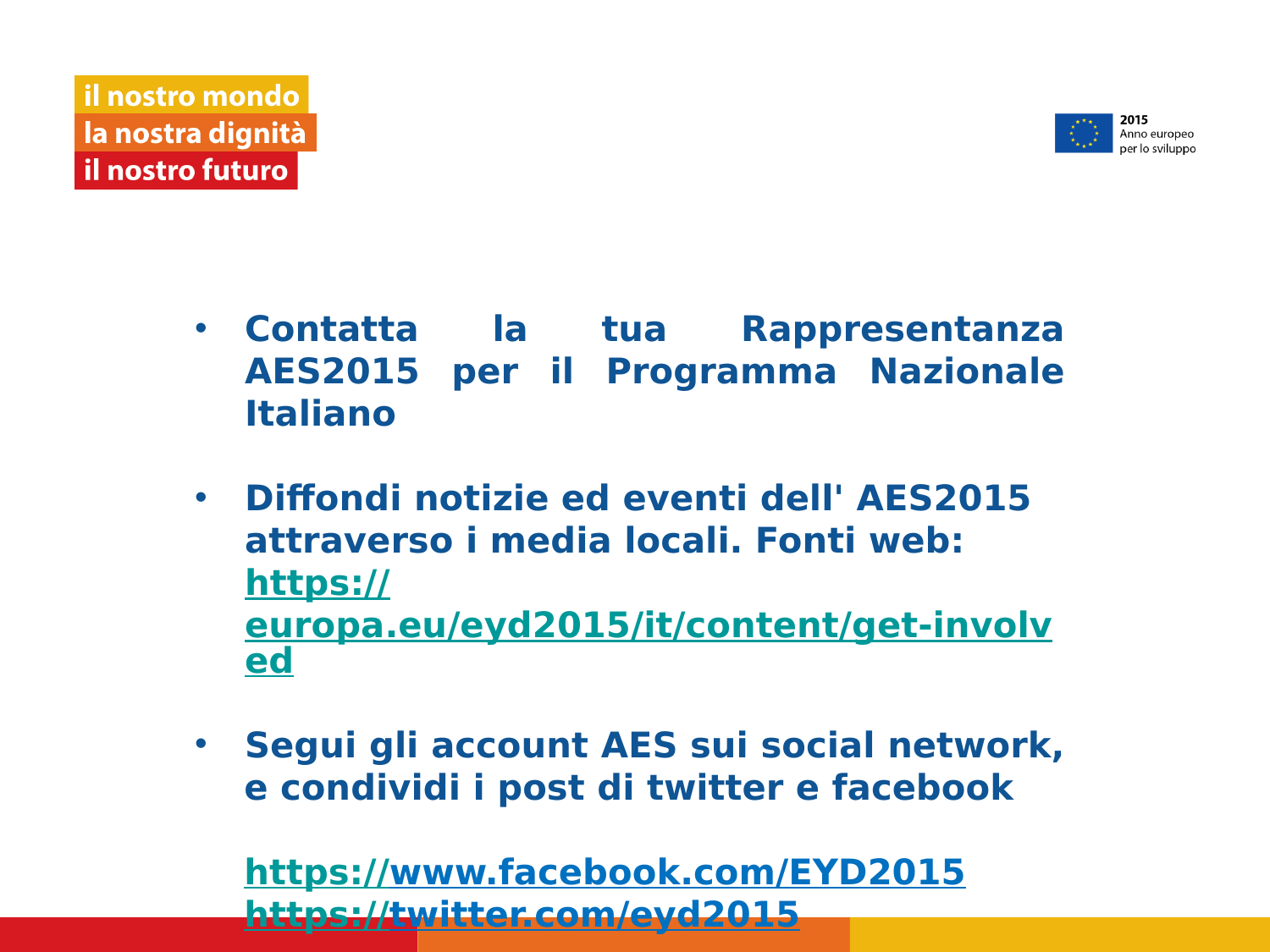

# In che modo puoi partecipare
Contatta la tua Rappresentanza AES2015 per il Programma Nazionale Italiano

Diffondi notizie ed eventi dell' AES2015 attraverso i media locali. Fonti web: https://europa.eu/eyd2015/it/content/get-involved

Segui gli account AES sui social network,
    e condividi i post di twitter e facebook

    https://www.facebook.com/EYD2015
    https://twitter.com/eyd2015